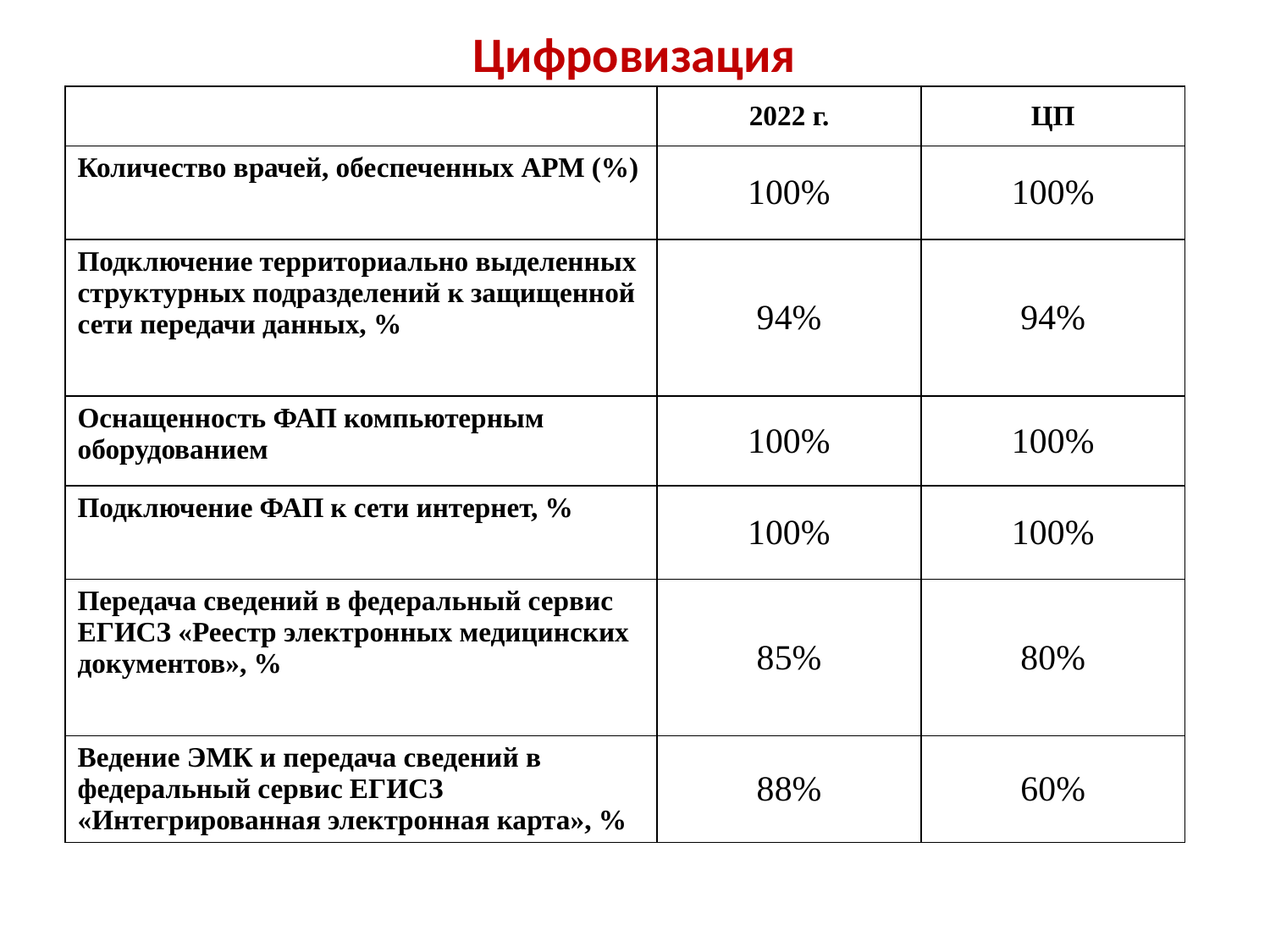

# Цифровизация
|  | 2022 г. | ЦП |
| --- | --- | --- |
| Количество врачей, обеспеченных АРМ (%) | 100% | 100% |
| Подключение территориально выделенных структурных подразделений к защищенной сети передачи данных, % | 94% | 94% |
| Оснащенность ФАП компьютерным оборудованием | 100% | 100% |
| Подключение ФАП к сети интернет, % | 100% | 100% |
| Передача сведений в федеральный сервис ЕГИСЗ «Реестр электронных медицинских документов», % | 85% | 80% |
| Ведение ЭМК и передача сведений в федеральный сервис ЕГИСЗ «Интегрированная электронная карта», % | 88% | 60% |